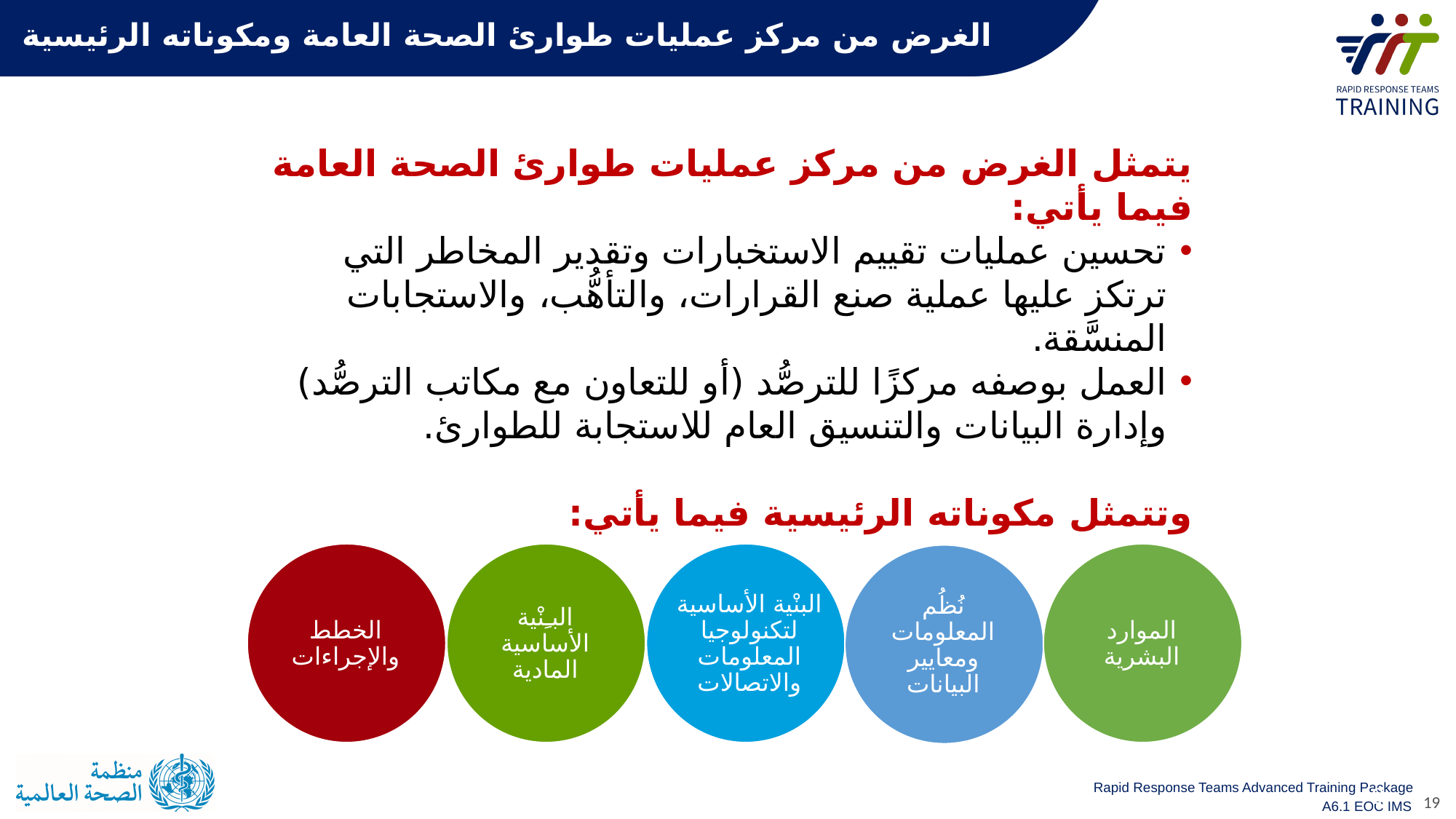

الغرض من مركز عمليات طوارئ الصحة العامة ومكوناته الرئيسية
يتمثل الغرض من مركز عمليات طوارئ الصحة العامة فيما يأتي:
تحسين عمليات تقييم الاستخبارات وتقدير المخاطر التي ترتكز عليها عملية صنع القرارات، والتأهُّب، والاستجابات المنسَّقة.
العمل بوصفه مركزًا للترصُّد (أو للتعاون مع مكاتب الترصُّد) وإدارة البيانات والتنسيق العام للاستجابة للطوارئ.
وتتمثل مكوناته الرئيسية فيما يأتي:

الخطط والإجراءات

البـِنْية الأساسية المادية

البنْية الأساسية لتكنولوجيا المعلومات والاتصالات

الموارد البشرية

نُظُم المعلومات ومعايير البيانات
19